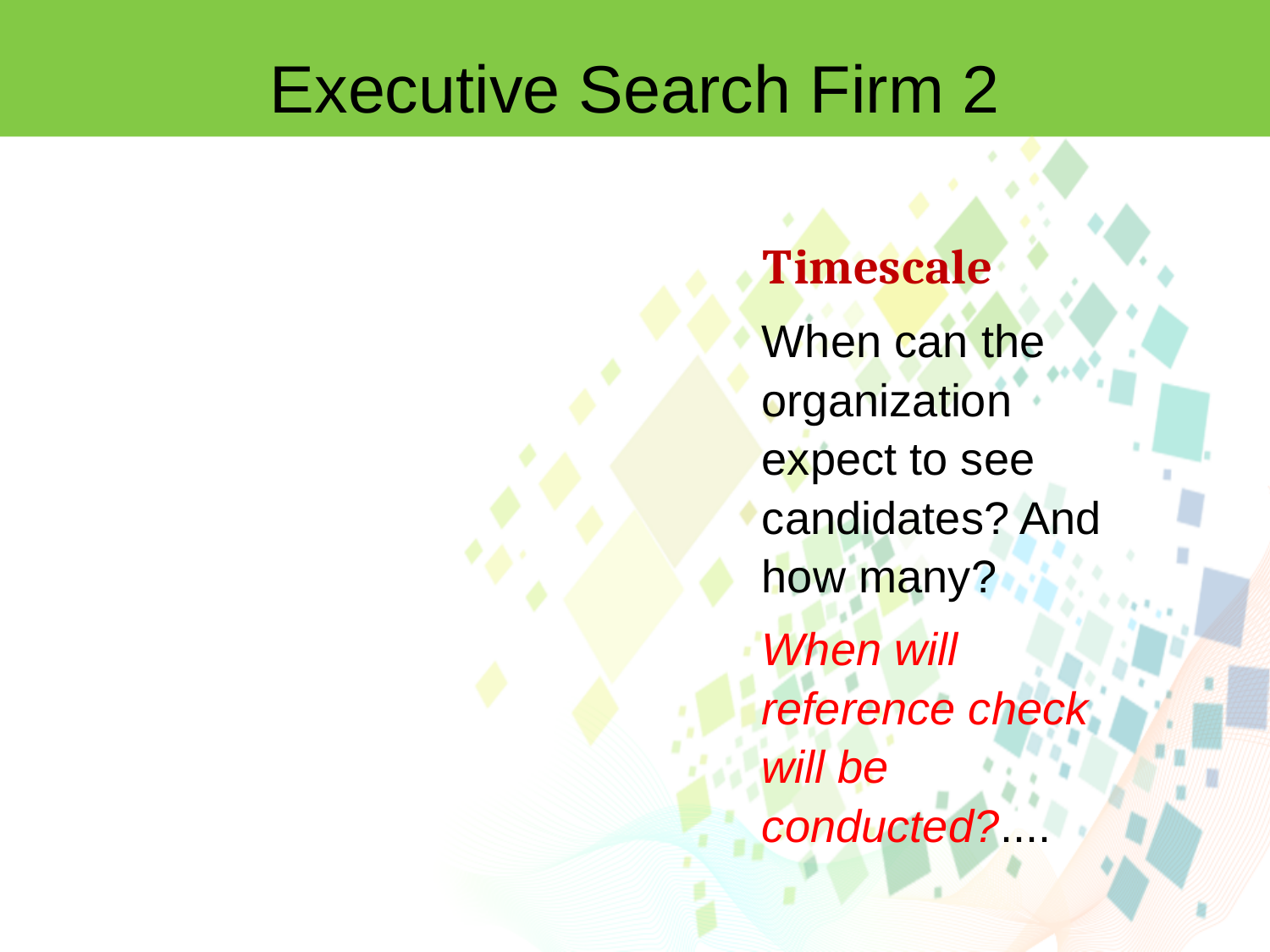

Executive Search Firm 2
Timescale
When can the organization expect to see candidates? And how many?
When will reference check will be conducted?....